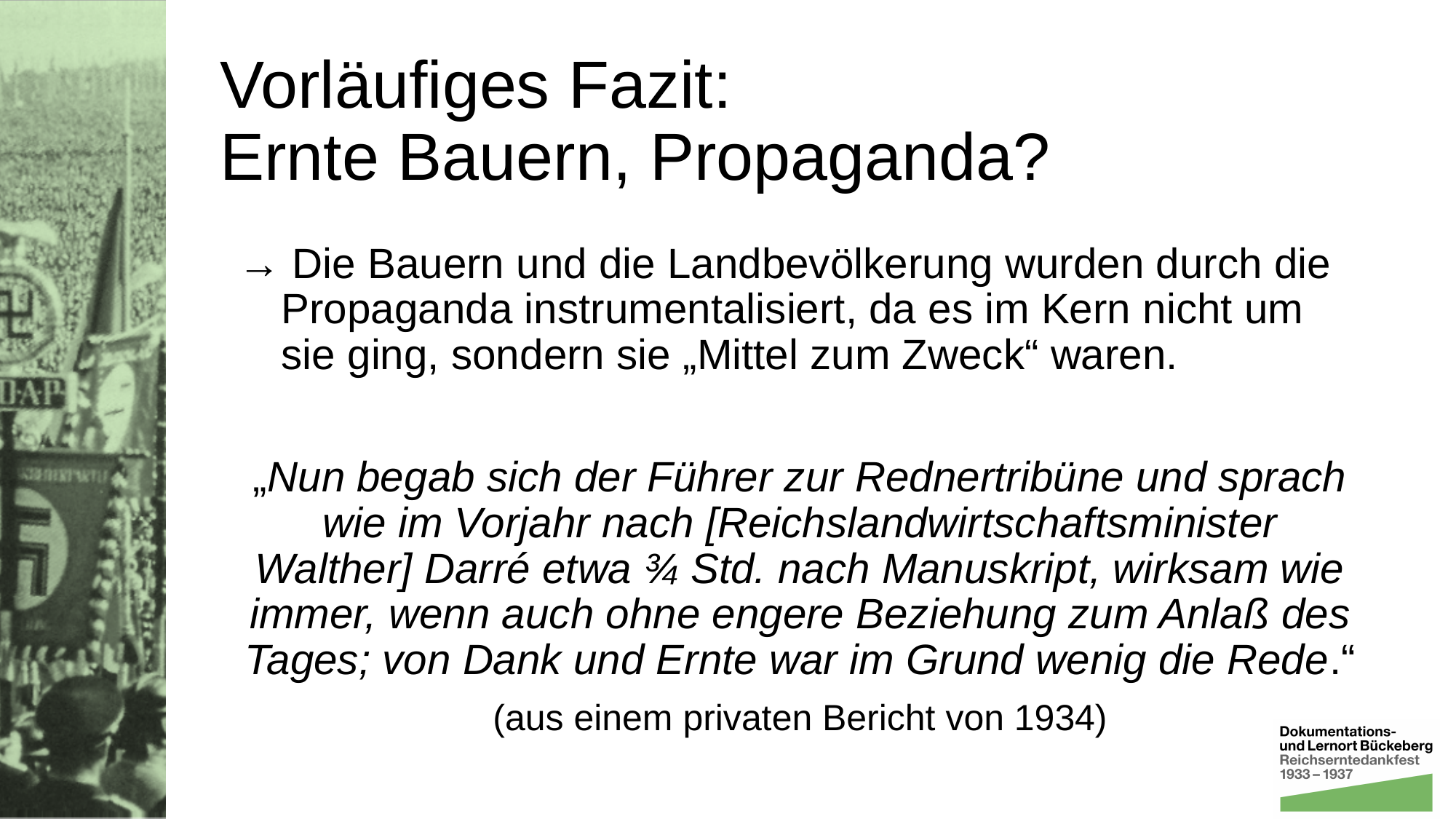

# Vorläufiges Fazit: Ernte Bauern, Propaganda?
→ Die Bauern und die Landbevölkerung wurden durch die Propaganda instrumentalisiert, da es im Kern nicht um sie ging, sondern sie „Mittel zum Zweck“ waren.

„Nun begab sich der Führer zur Rednertribüne und sprach wie im Vorjahr nach [Reichslandwirtschaftsminister Walther] Darré etwa ¾ Std. nach Manuskript, wirksam wie immer, wenn auch ohne engere Beziehung zum Anlaß des Tages; von Dank und Ernte war im Grund wenig die Rede.“
(aus einem privaten Bericht von 1934)